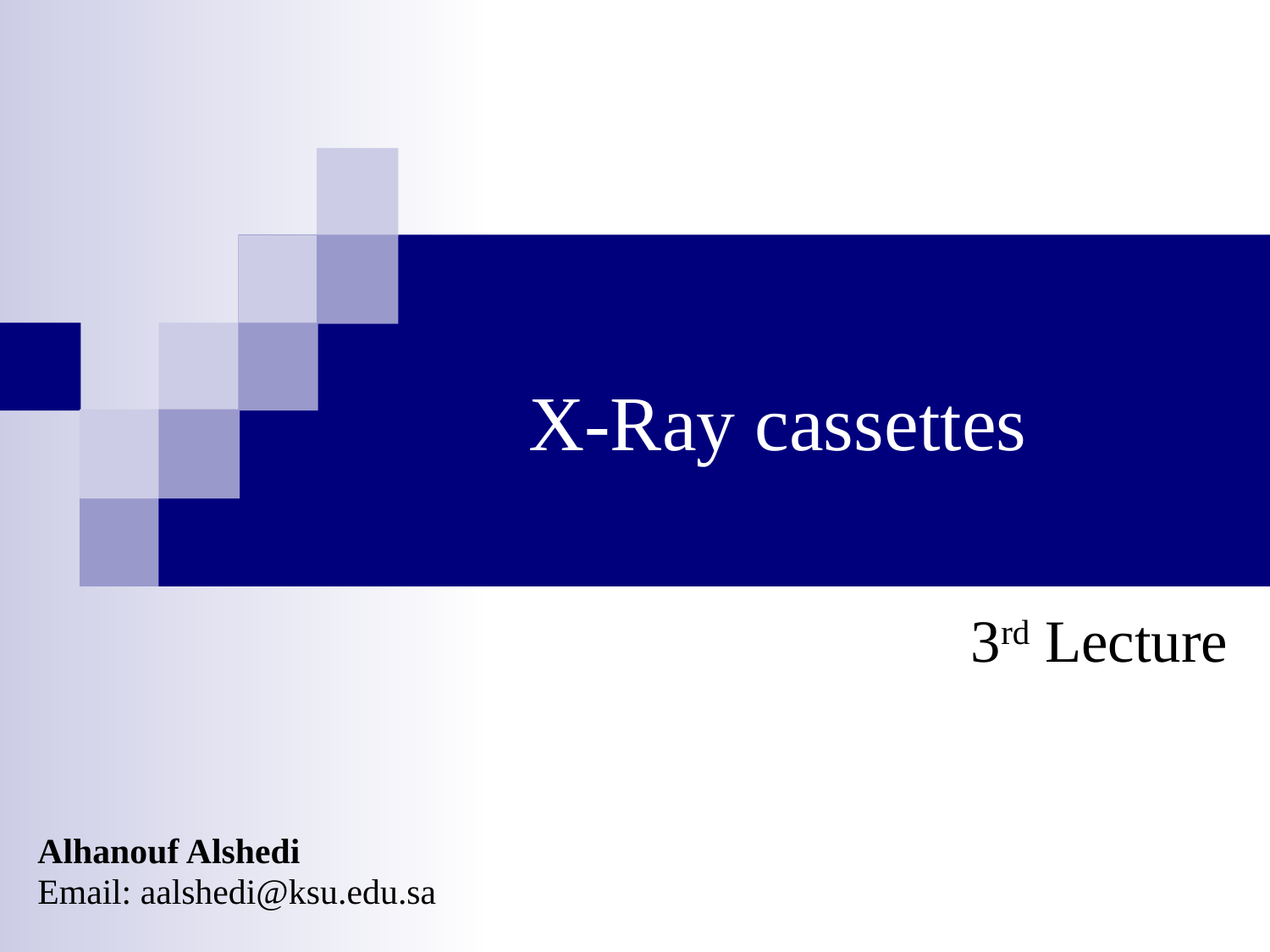

# X-Ray cassettes
3rd Lecture

Alhanouf Alshedi
Email: aalshedi@ksu.edu.sa